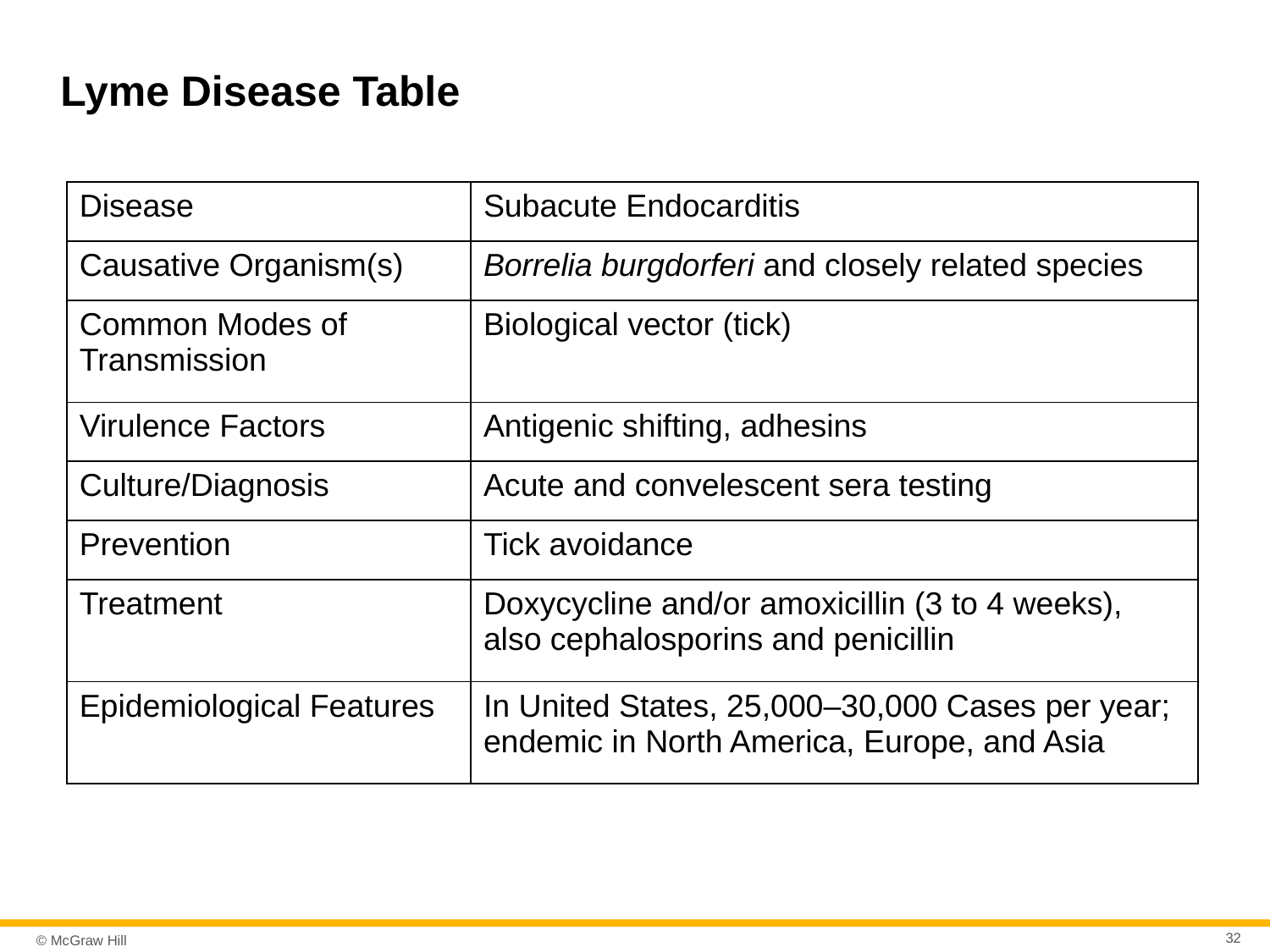

# Lyme Disease Table
| Disease | Subacute Endocarditis |
| --- | --- |
| Causative Organism(s) | Borrelia burgdorferi and closely related species |
| Common Modes of Transmission | Biological vector (tick) |
| Virulence Factors | Antigenic shifting, adhesins |
| Culture/Diagnosis | Acute and convelescent sera testing |
| Prevention | Tick avoidance |
| Treatment | Doxycycline and/or amoxicillin (3 to 4 weeks), also cephalosporins and penicillin |
| Epidemiological Features | In United States, 25,000–30,000 Cases per year; endemic in North America, Europe, and Asia |